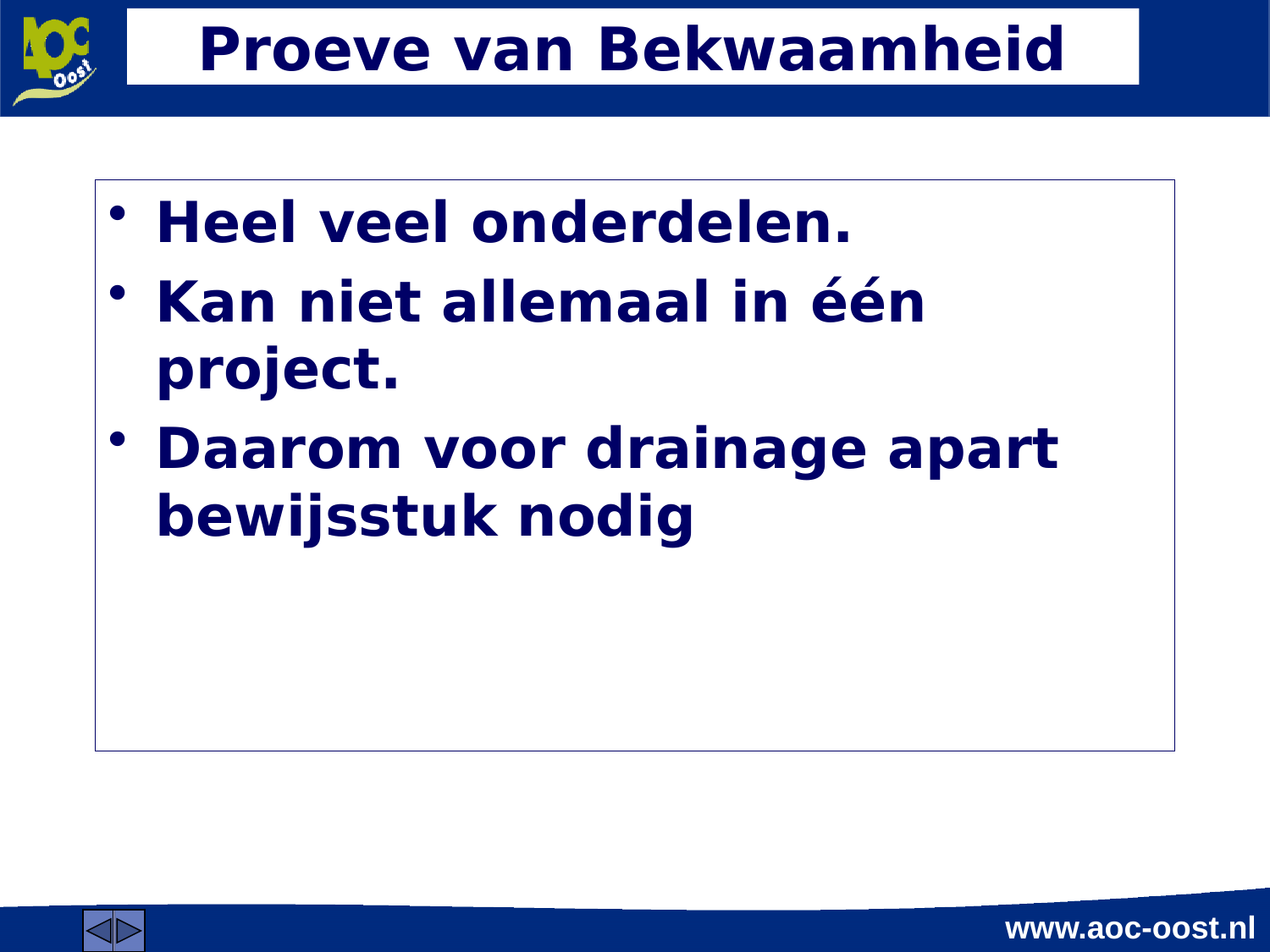

# Proeve van Bekwaamheid
Heel veel onderdelen.
Kan niet allemaal in één project.
Daarom voor drainage apart bewijsstuk nodig